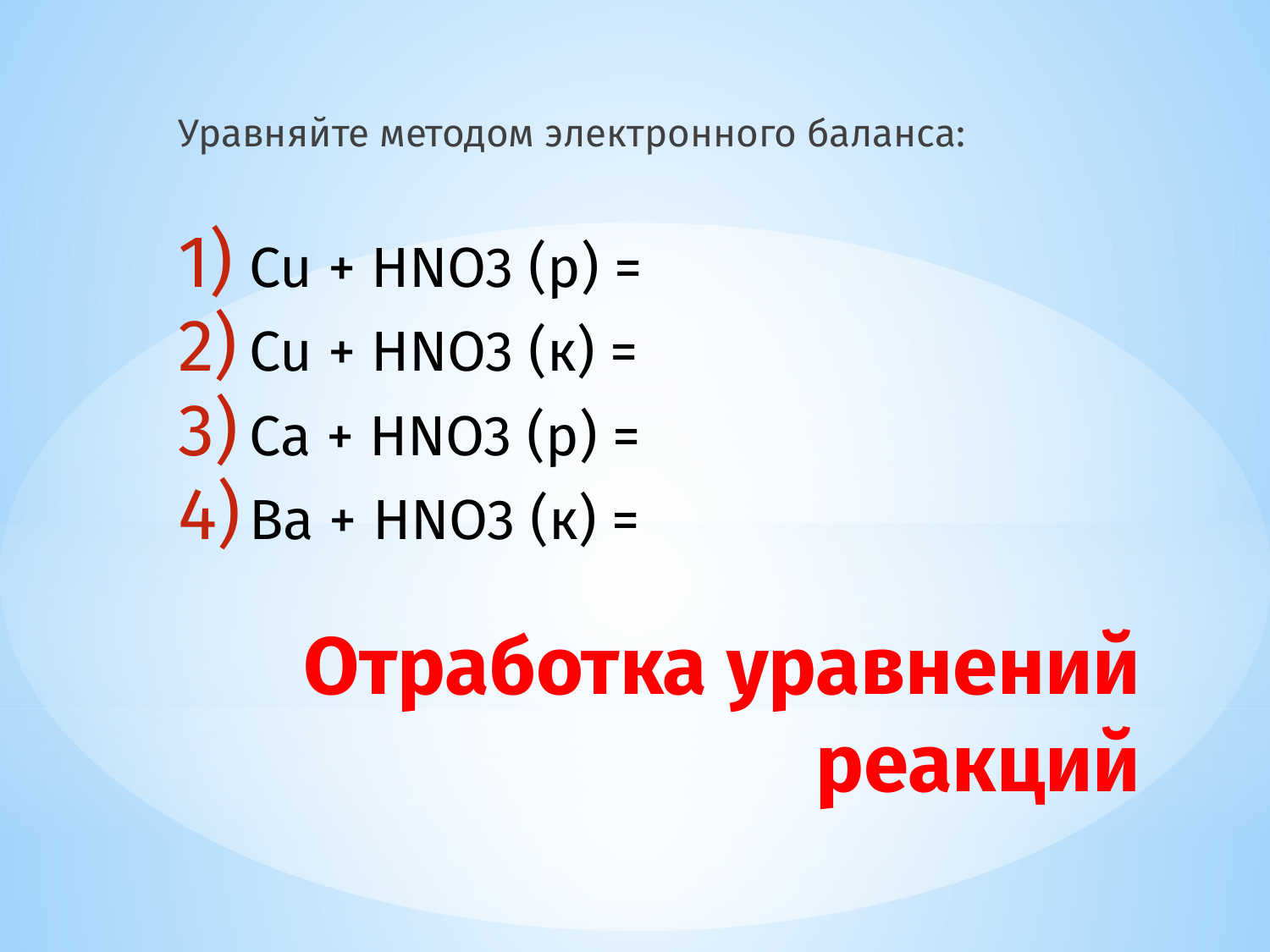

Уравняйте методом электронного баланса:

Cu + HNO3 (р) =
Cu + HNO3 (к) =
Ca + HNO3 (р) =
Ва + HNO3 (к) =

# Отработка уравнений реакций